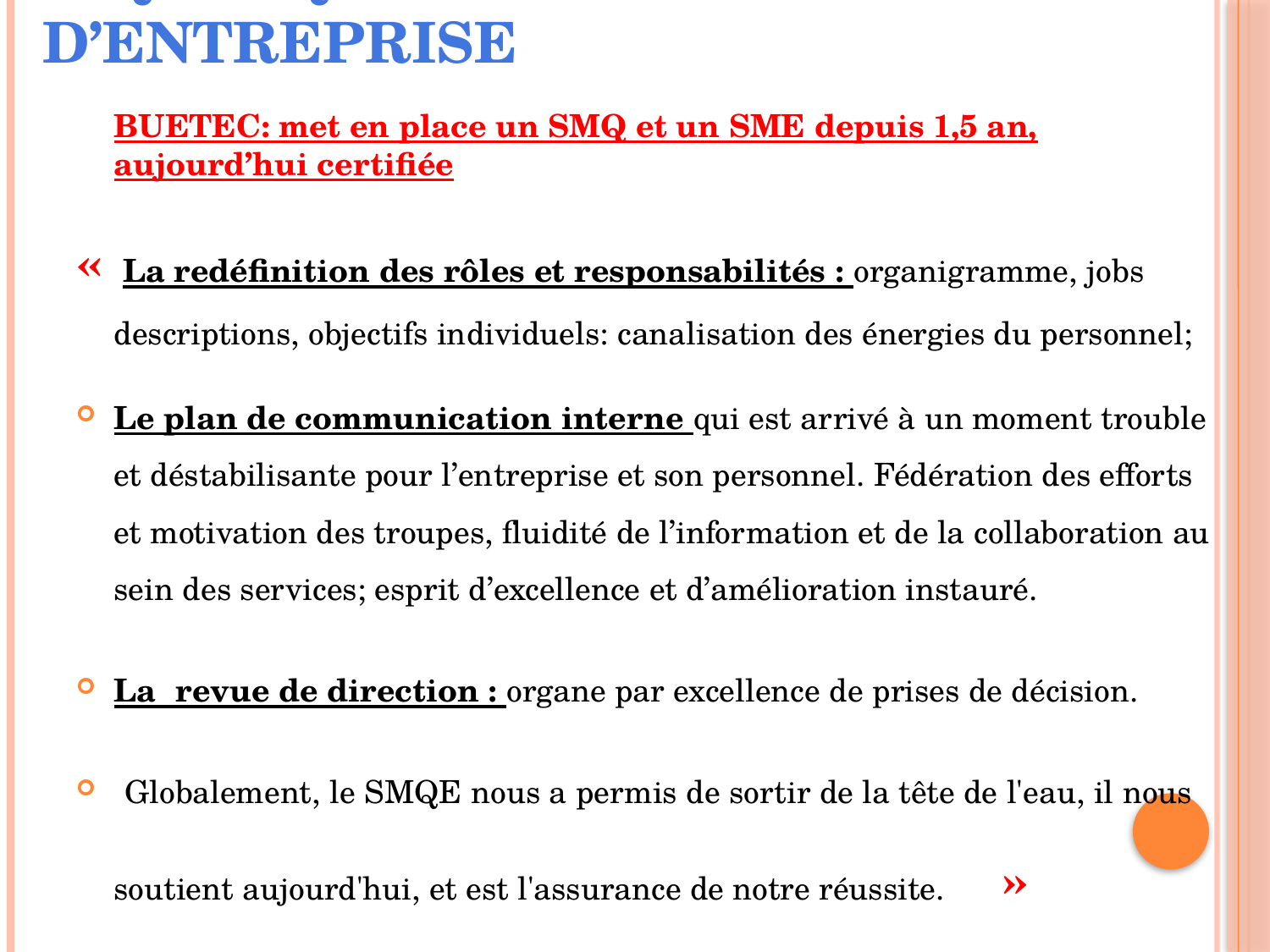

# 3. Quelques exemples d’entreprise
	BUETEC: met en place un SMQ et un SME depuis 1,5 an, aujourd’hui certifiée
« La redéfinition des rôles et responsabilités : organigramme, jobs descriptions, objectifs individuels: canalisation des énergies du personnel;

Le plan de communication interne qui est arrivé à un moment trouble et déstabilisante pour l’entreprise et son personnel. Fédération des efforts et motivation des troupes, fluidité de l’information et de la collaboration au sein des services; esprit d’excellence et d’amélioration instauré.

La  revue de direction : organe par excellence de prises de décision.

 Globalement, le SMQE nous a permis de sortir de la tête de l'eau, il nous soutient aujourd'hui, et est l'assurance de notre réussite.      »